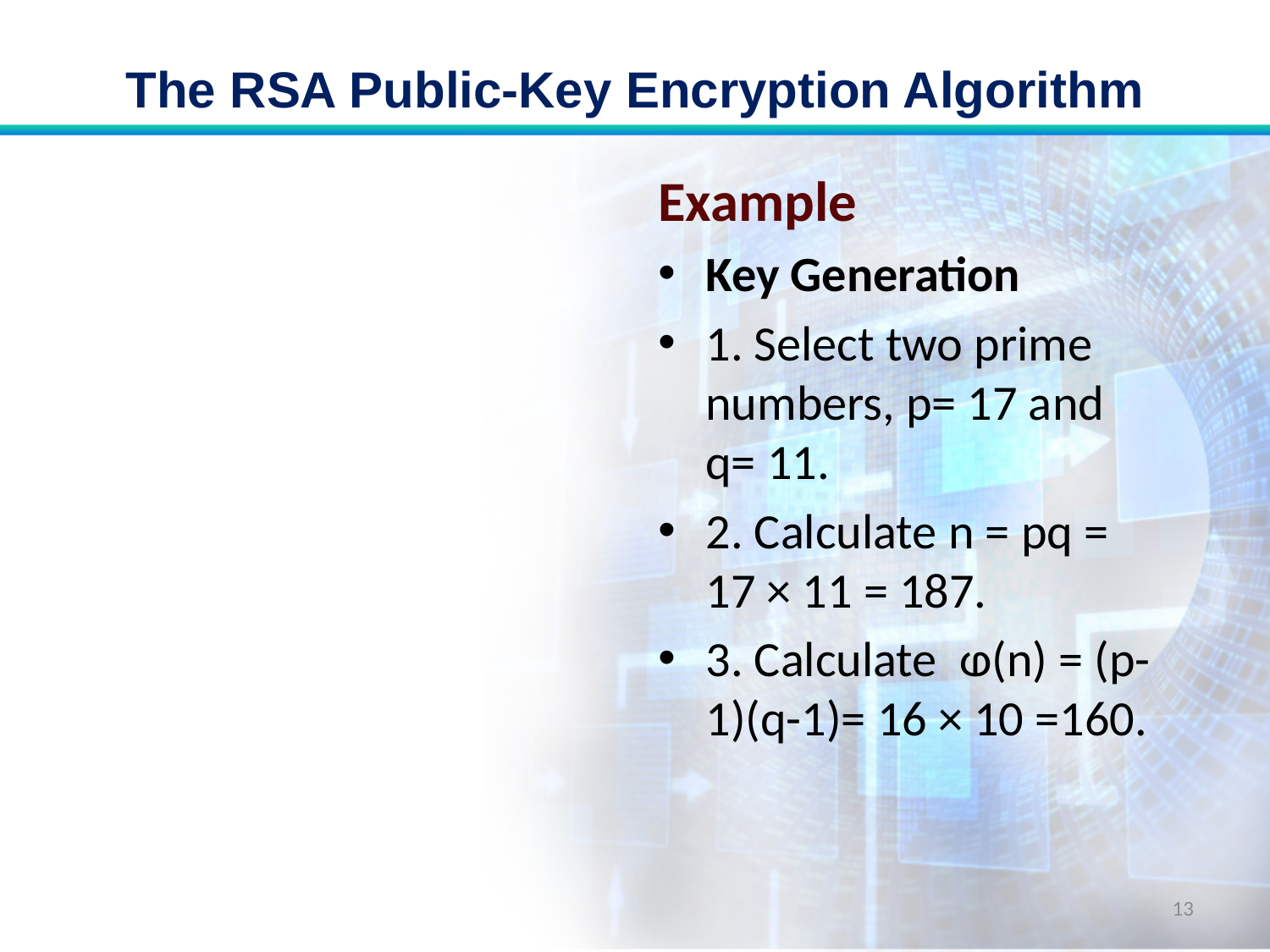

# The RSA Public-Key Encryption Algorithm
Example
Key Generation
1. Select two prime numbers, p= 17 and q= 11.
2. Calculate n = pq = 17 × 11 = 187.
3. Calculate  ⱷ(n) = (p-1)(q-1)= 16 × 10 =160.

13